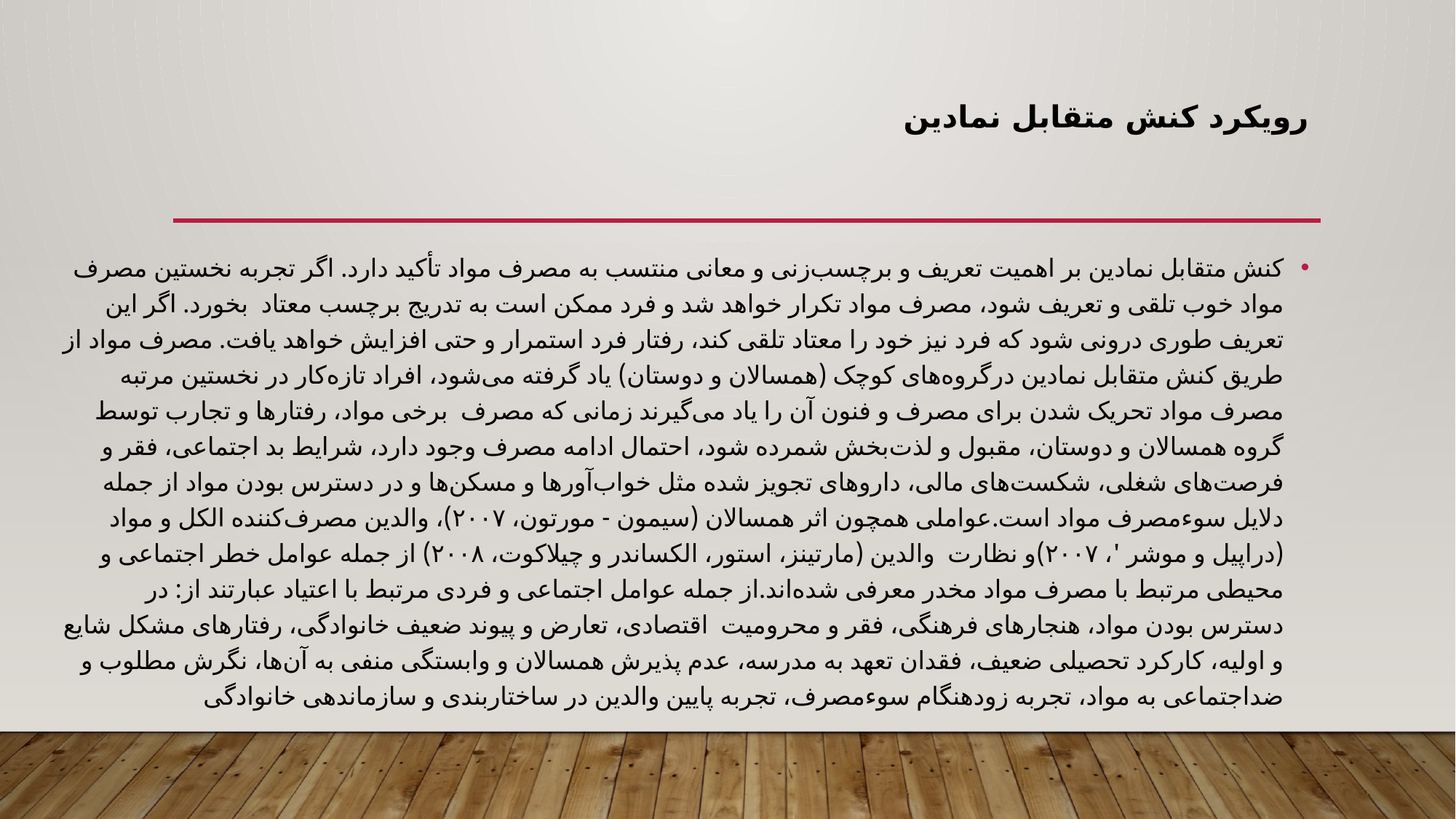

# رویکرد کنش متقابل نمادین
کنش متقابل نمادین بر اهمیت تعریف و برچسب‌زنی و معانی منتسب به مصرف مواد تأکید دارد. اگر تجربه نخستین مصرف مواد خوب تلقی و تعریف شود، مصرف مواد تکرار خواهد شد و فرد ممکن است به تدریج برچسب معتاد  بخورد. اگر این تعریف طوری درونی شود که فرد نیز خود را معتاد تلقی کند، رفتار فرد استمرار و حتی افزایش خواهد یافت. مصرف مواد از طریق کنش متقابل نمادین درگروه‌های کوچک (همسالان و دوستان) یاد گرفته می‌شود، افراد تازه‌کار در نخستین مرتبه مصرف مواد تحریک شدن برای مصرف و فنون آن را یاد می‌گیرند زمانی که مصرف  برخی مواد، رفتارها و تجارب توسط گروه همسالان و دوستان، مقبول و لذت‌بخش شمرده شود، احتمال ادامه مصرف وجود دارد، شرایط بد اجتماعی، فقر و فرصت‌های شغلی، شکست‌های مالی، داروهای تجویز شده مثل خواب‌آورها و مسکن‌ها و در دسترس بودن مواد از جمله دلایل سوءمصرف مواد است.عواملی همچون اثر همسالان (سیمون - مورتون، ۲۰۰۷)، والدین مصرف‌کننده الکل و مواد (دراپیل و موشر '، ۲۰۰۷)و نظارت  والدین (مارتینز، استور، الکساندر و چیلاکوت، ۲۰۰۸) از جمله عوامل خطر اجتماعی و  محیطی مرتبط با مصرف مواد مخدر معرفی شده‌اند.از جمله عوامل اجتماعی و فردی مرتبط با اعتیاد عبارتند از: در دسترس بودن مواد، هنجارهای فرهنگی، فقر و محرومیت  اقتصادی، تعارض و پیوند ضعیف خانوادگی، رفتارهای مشکل شایع و اولیه، کارکرد تحصیلی ضعیف، فقدان تعهد به مدرسه، عدم پذیرش همسالان و وابستگی منفی به آن‌ها، نگرش مطلوب و ضداجتماعی به مواد، تجربه زودهنگام سوءمصرف، تجربه پایین والدین در ساختاربندی و سازماندهی خانوادگی